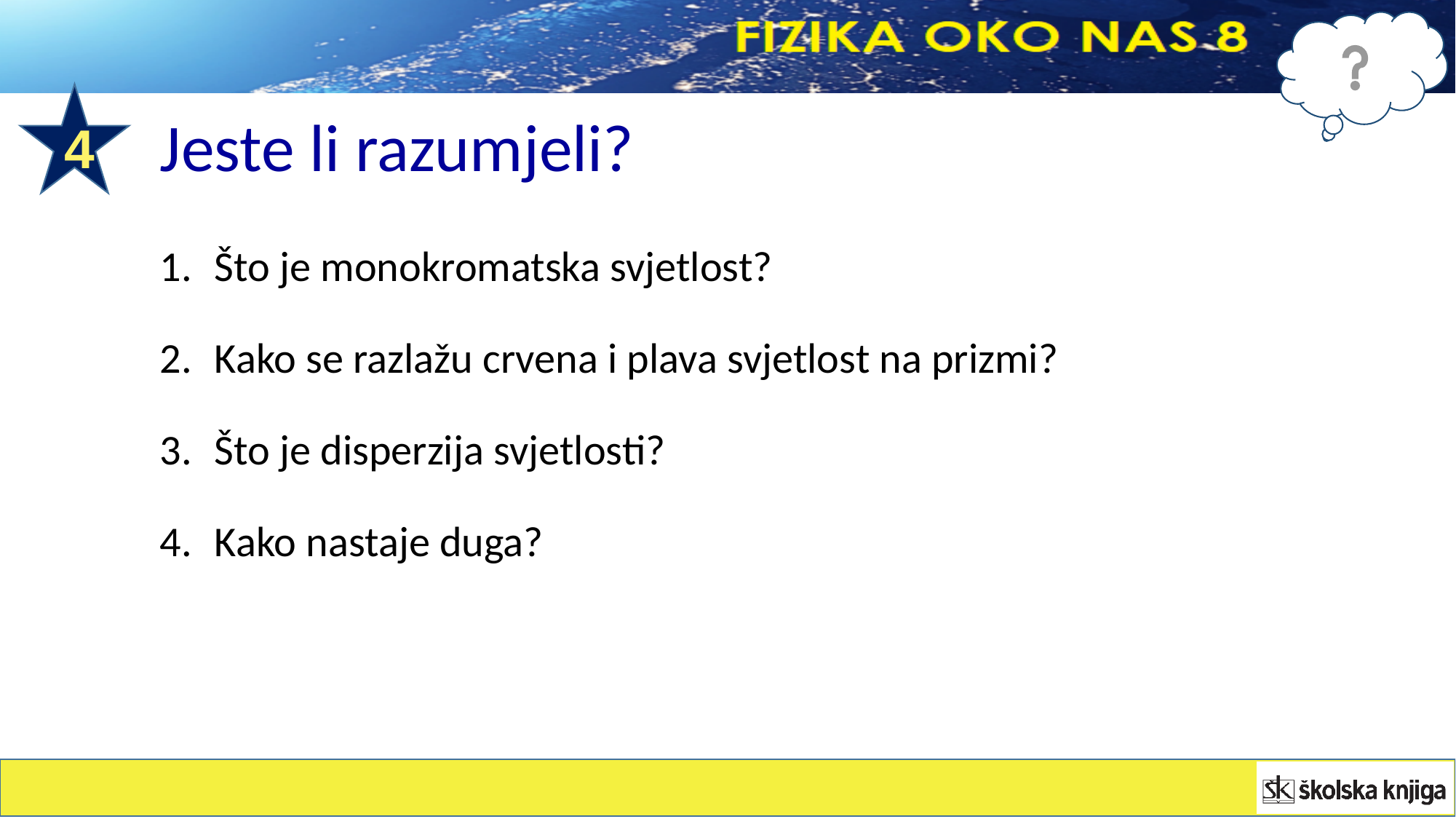

4
Jeste li razumjeli?
Što je monokromatska svjetlost?
Kako se razlažu crvena i plava svjetlost na prizmi?
Što je disperzija svjetlosti?
Kako nastaje duga?